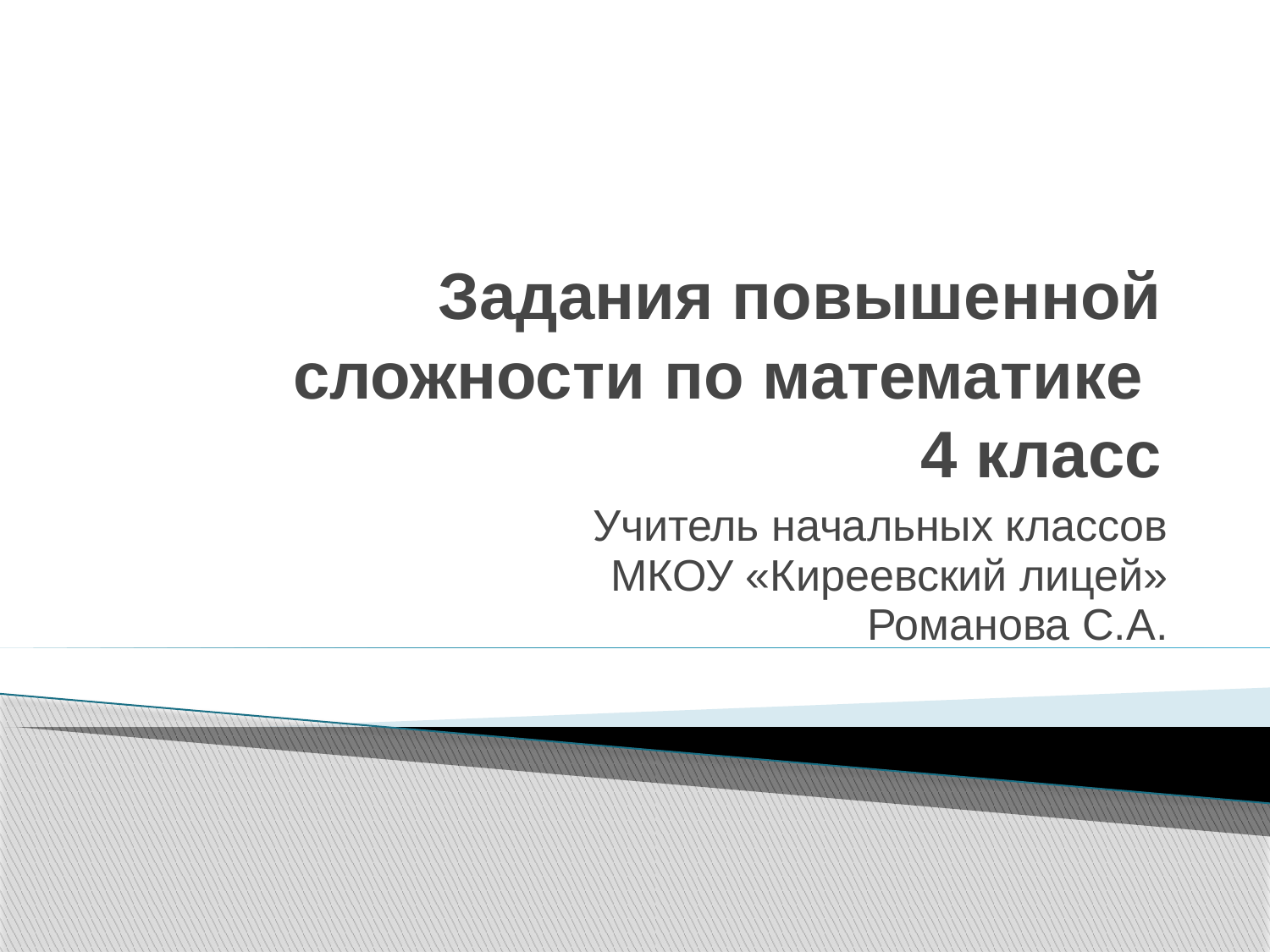

# Задания повышенной сложности по математике 4 класс
Учитель начальных классов
МКОУ «Киреевский лицей»
Романова С.А.